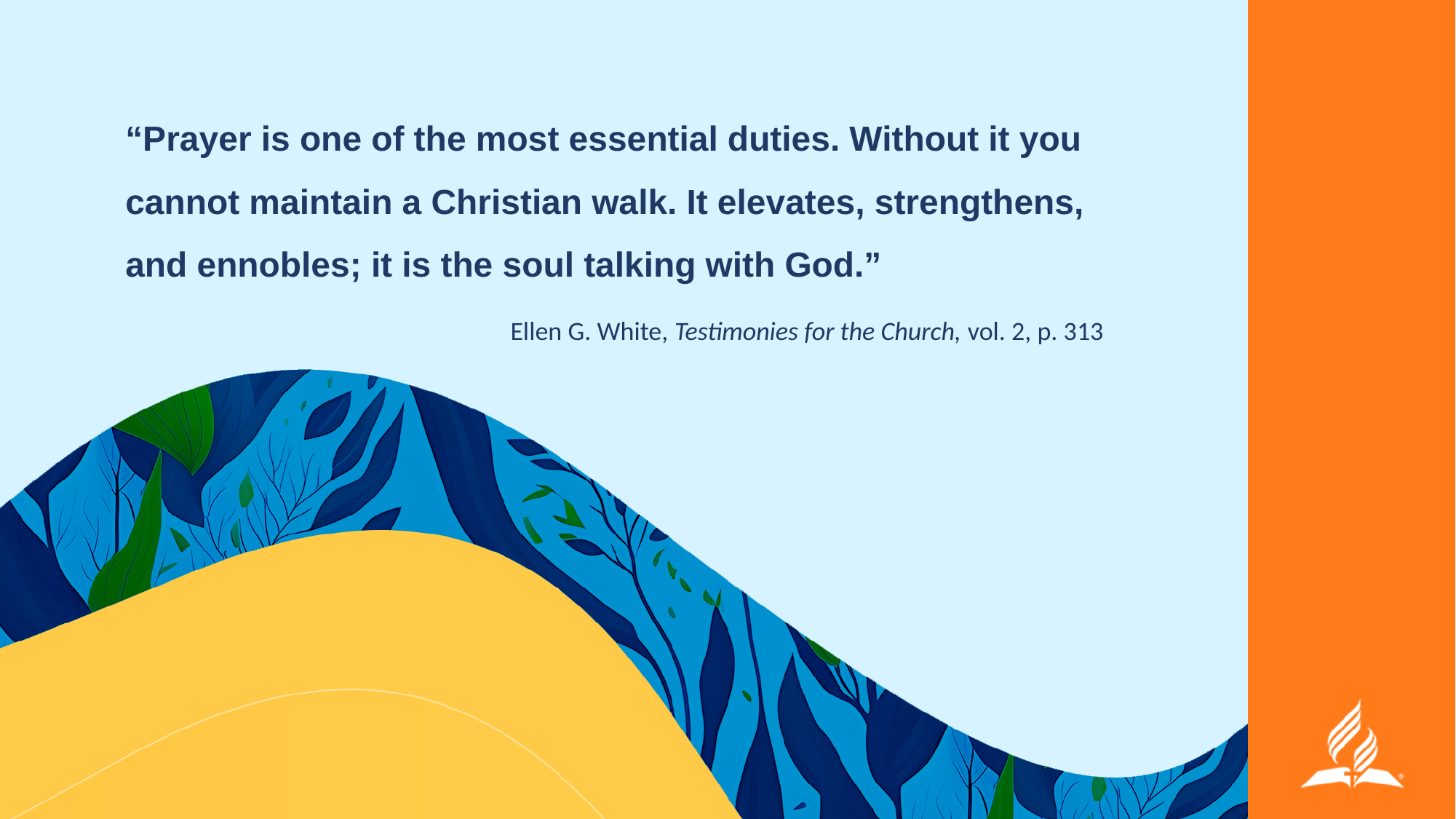

“Prayer is one of the most essential duties. Without it you cannot maintain a Christian walk. It elevates, strengthens, and ennobles; it is the soul talking with God.”
Ellen G. White, Testimonies for the Church, vol. 2, p. 313